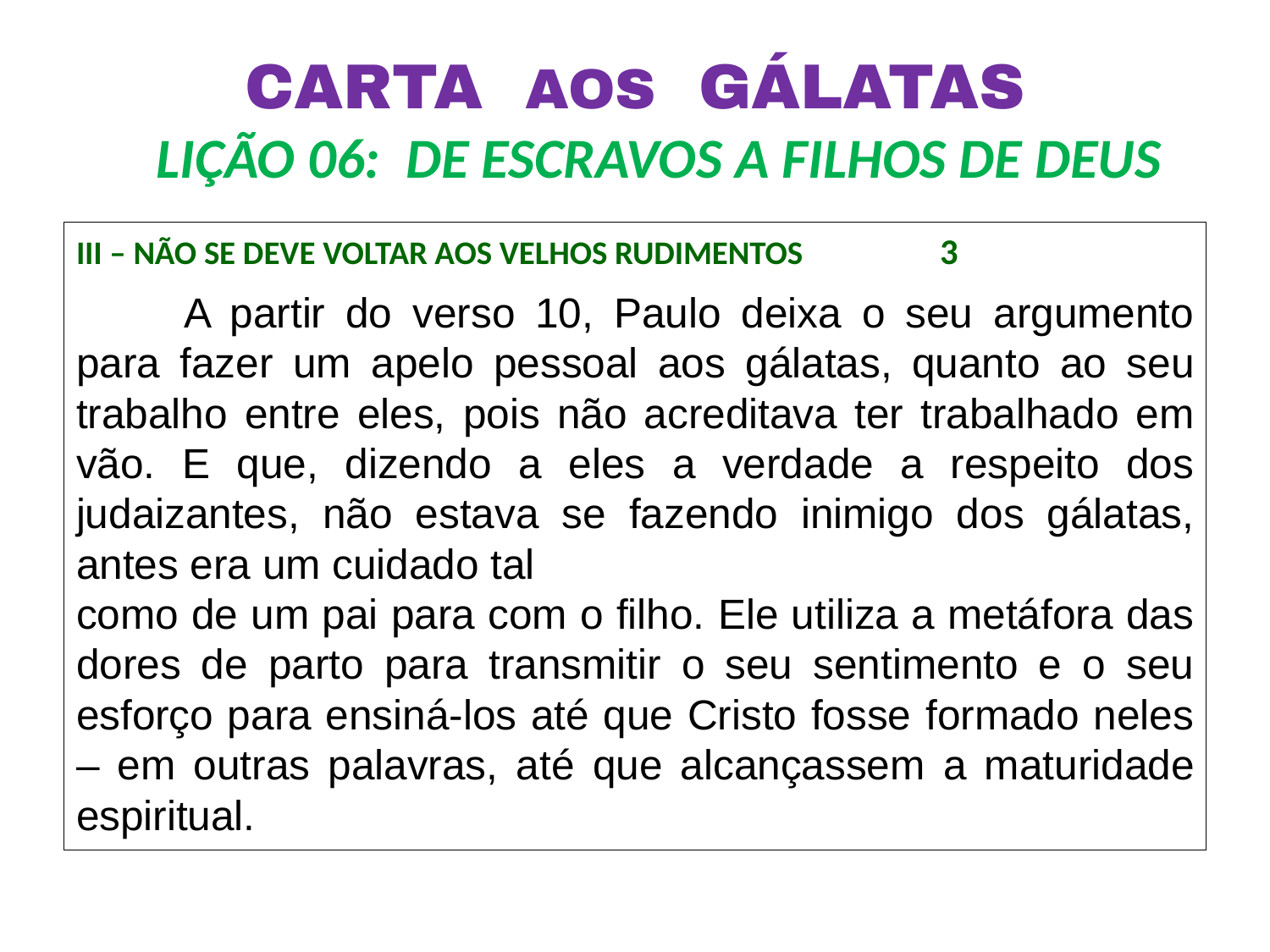

# CARTA  AOS  GÁLATAS LIÇÃO 06:  DE ESCRAVOS A FILHOS DE DEUS
III – NÃO SE DEVE VOLTAR AOS VELHOS RUDIMENTOS		3

	A partir do verso 10, Paulo deixa o seu argumento para fazer um apelo pessoal aos gálatas, quanto ao seu trabalho entre eles, pois não acreditava ter trabalhado em vão. E que, dizendo a eles a verdade a respeito dos judaizantes, não estava se fazendo inimigo dos gálatas, antes era um cuidado tal
como de um pai para com o filho. Ele utiliza a metáfora das dores de parto para transmitir o seu sentimento e o seu esforço para ensiná-los até que Cristo fosse formado neles – em outras palavras, até que alcançassem a maturidade espiritual.